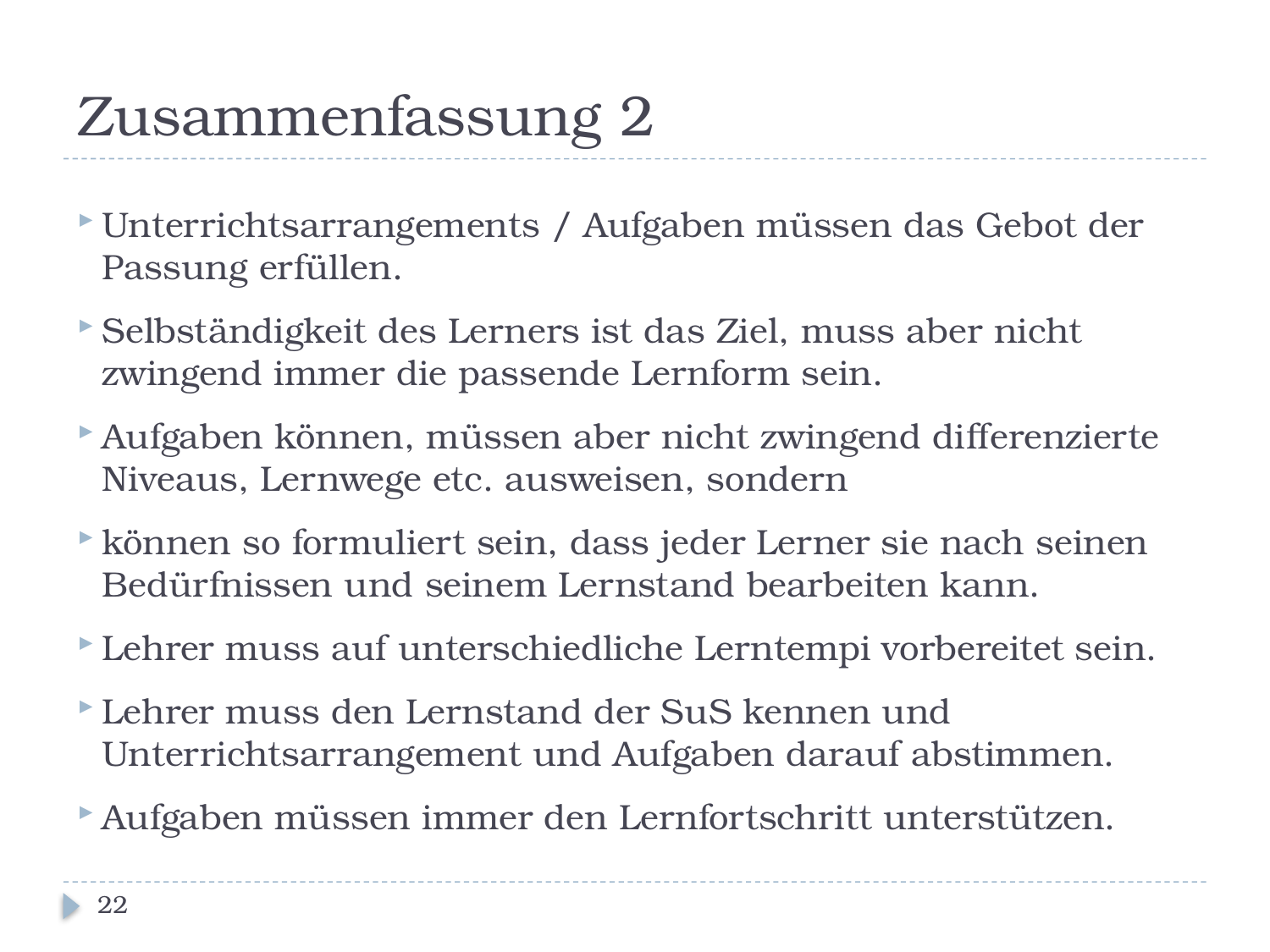

# Zusammenfassung 2
Unterrichtsarrangements / Aufgaben müssen das Gebot der Passung erfüllen.
Selbständigkeit des Lerners ist das Ziel, muss aber nicht zwingend immer die passende Lernform sein.
Aufgaben können, müssen aber nicht zwingend differenzierte Niveaus, Lernwege etc. ausweisen, sondern
können so formuliert sein, dass jeder Lerner sie nach seinen Bedürfnissen und seinem Lernstand bearbeiten kann.
Lehrer muss auf unterschiedliche Lerntempi vorbereitet sein.
Lehrer muss den Lernstand der SuS kennen und Unterrichtsarrangement und Aufgaben darauf abstimmen.
Aufgaben müssen immer den Lernfortschritt unterstützen.

22